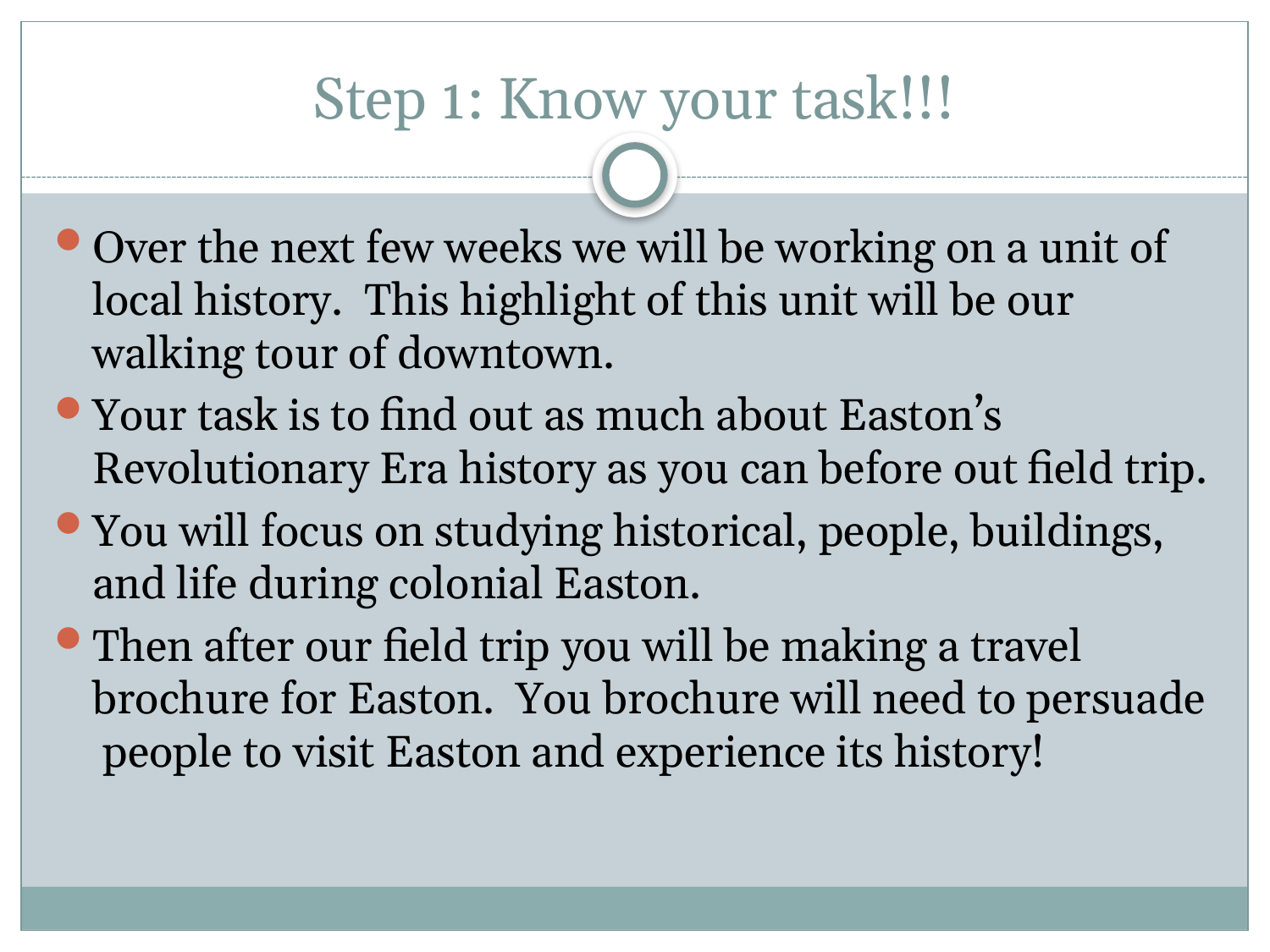

# Step 1: Know your task!!!
Over the next few weeks we will be working on a unit of local history.  This highlight of this unit will be our walking tour of downtown.
Your task is to find out as much about Easton’s Revolutionary Era history as you can before out field trip.
You will focus on studying historical, people, buildings, and life during colonial Easton.
Then after our field trip you will be making a travel brochure for Easton.  You brochure will need to persuade  people to visit Easton and experience its history!